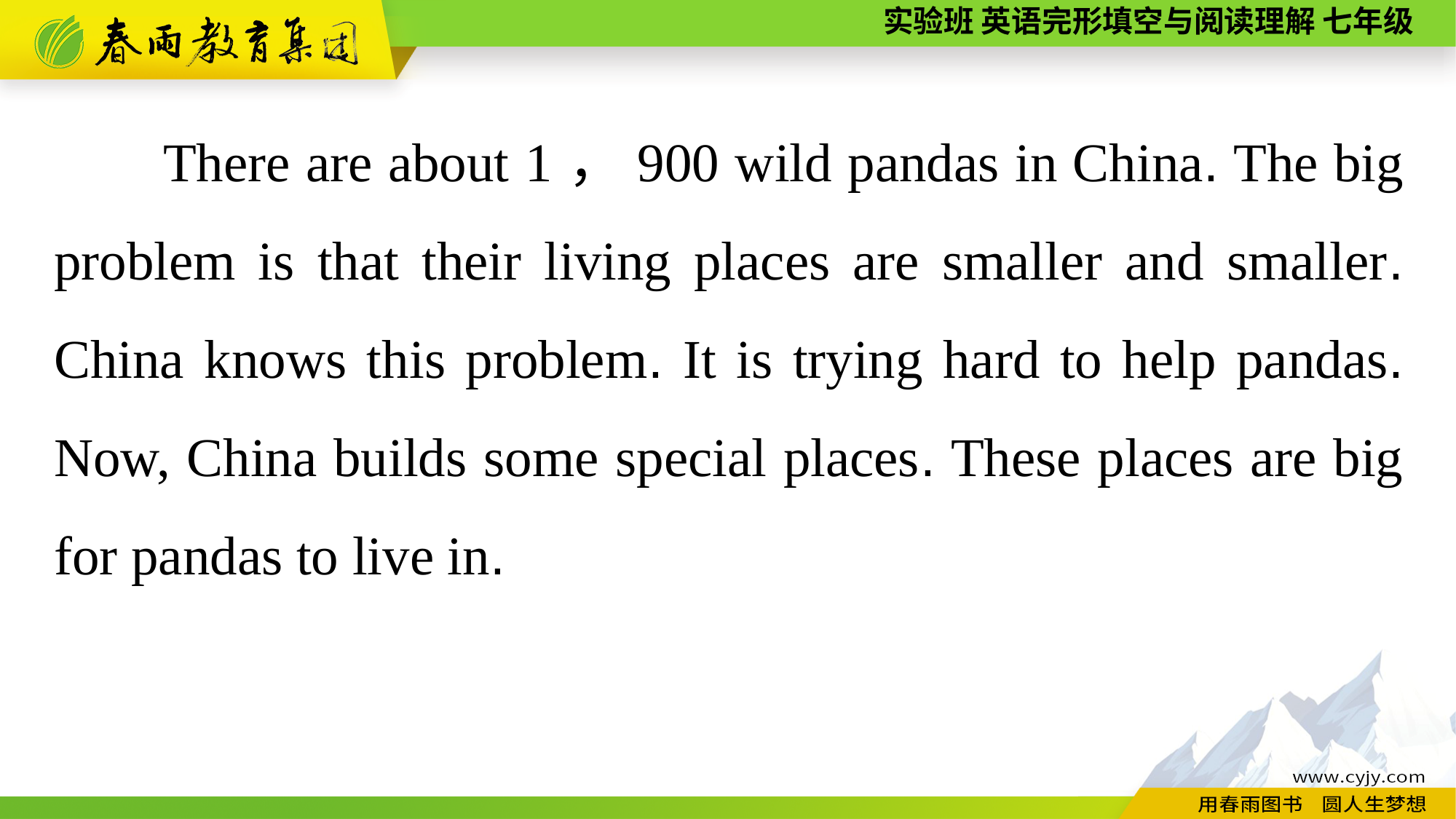

There are about 1，900 wild pandas in China. The big problem is that their living places are smaller and smaller. China knows this problem. It is trying hard to help pandas. Now, China builds some special places. These places are big for pandas to live in.